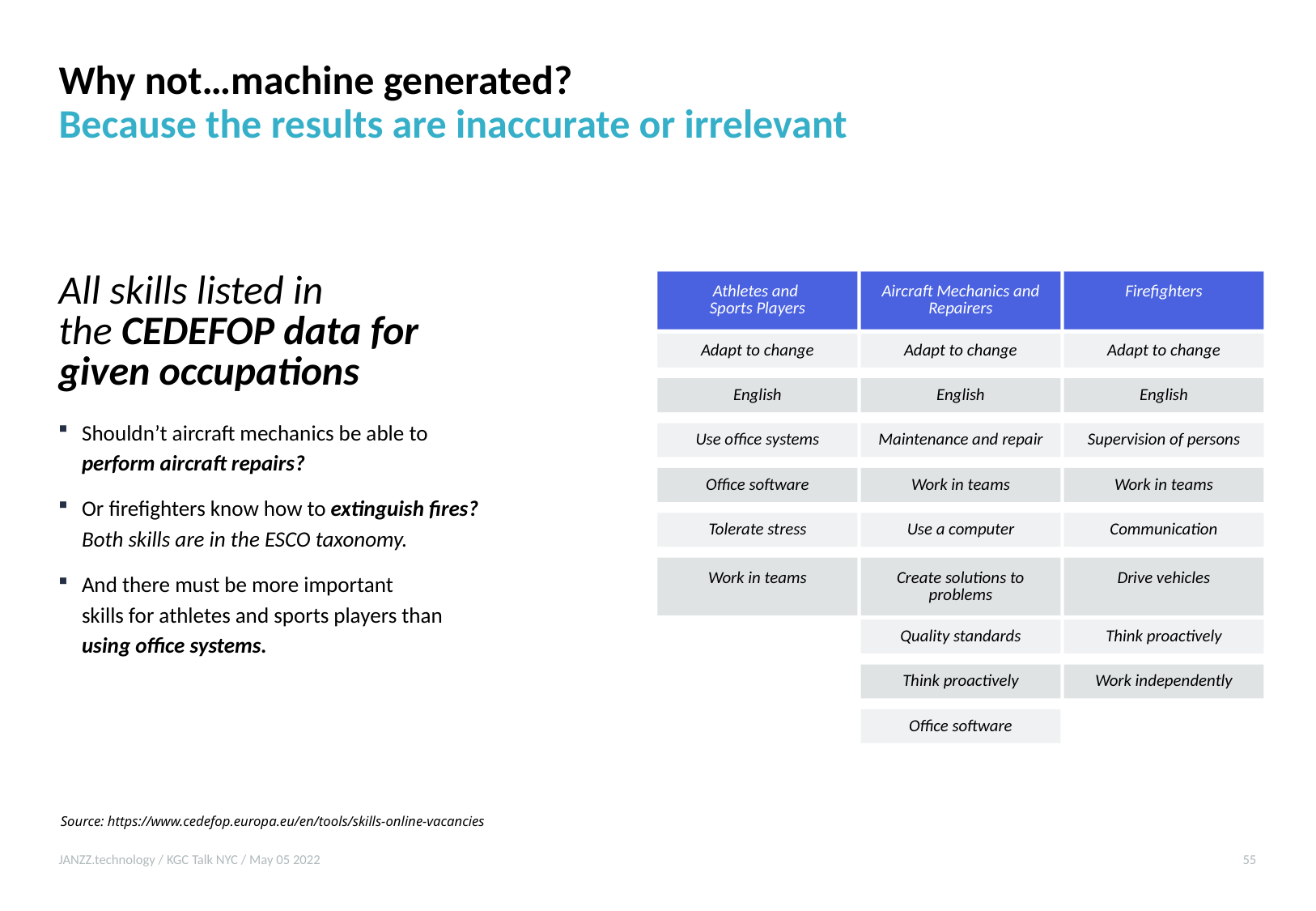

# Why not…machine generated? Because the results are inaccurate or irrelevant
All skills listed in
the CEDEFOP data for
given occupations
Athletes and
Sports Players
Aircraft Mechanics and
Repairers
Firefighters
Adapt to change
Adapt to change
Adapt to change
English
English
English
Use office systems
Maintenance and repair
Supervision of persons
Office software
Work in teams
Work in teams
Tolerate stress
Use a computer
Communication
Work in teams
Create solutions to problems
Drive vehicles
Quality standards
Think proactively
Think proactively
Work independently
Office software
Shouldn’t aircraft mechanics be able to
perform aircraft repairs?
Or firefighters know how to extinguish fires?
Both skills are in the ESCO taxonomy.
And there must be more important
skills for athletes and sports players than
using office systems.
Source: https://www.cedefop.europa.eu/en/tools/skills-online-vacancies
JANZZ.technology / KGC Talk NYC / May 05 2022
55